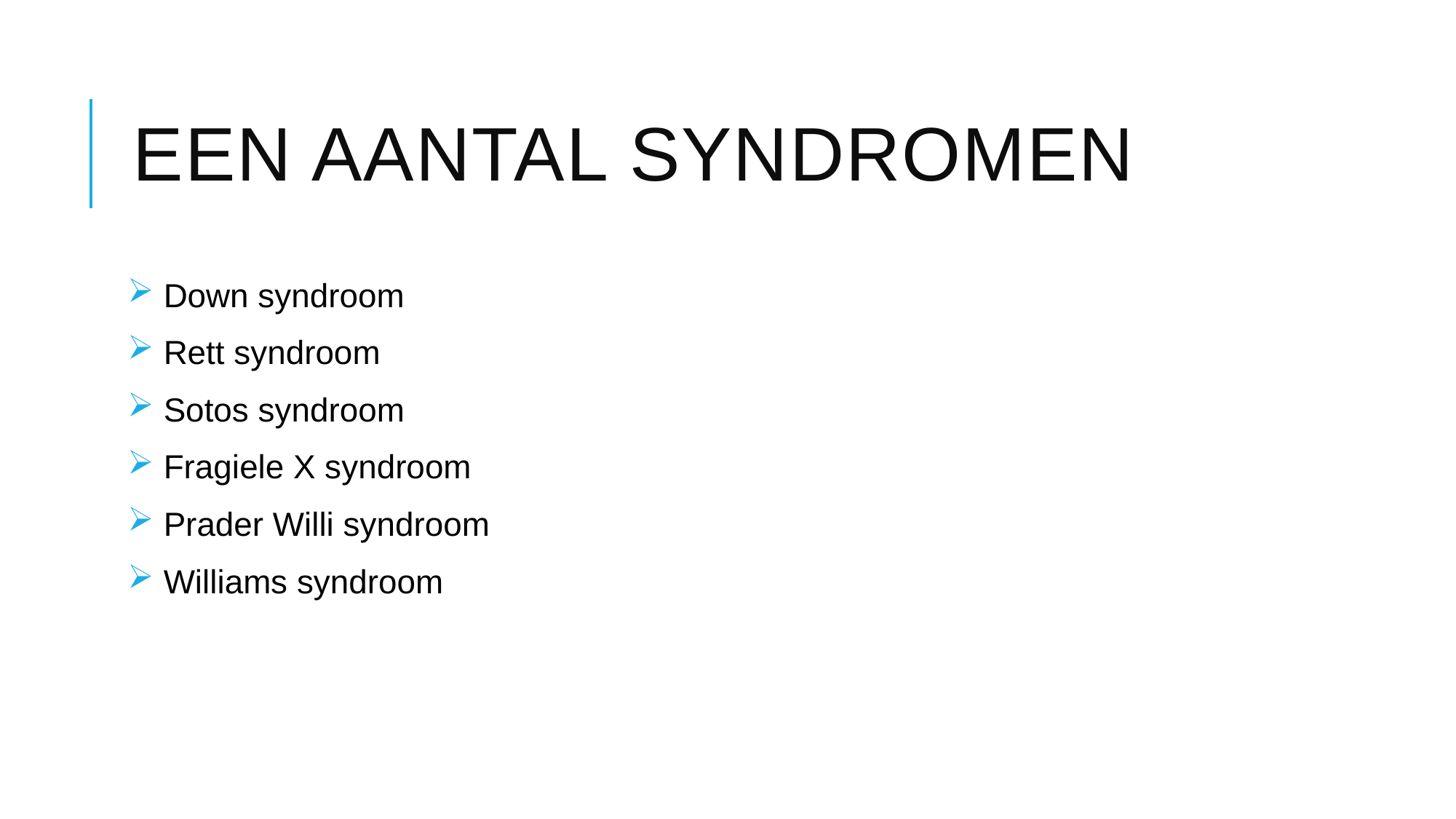

# Een aantal syndromen
 Down syndroom
 Rett syndroom
 Sotos syndroom
 Fragiele X syndroom
 Prader Willi syndroom
 Williams syndroom